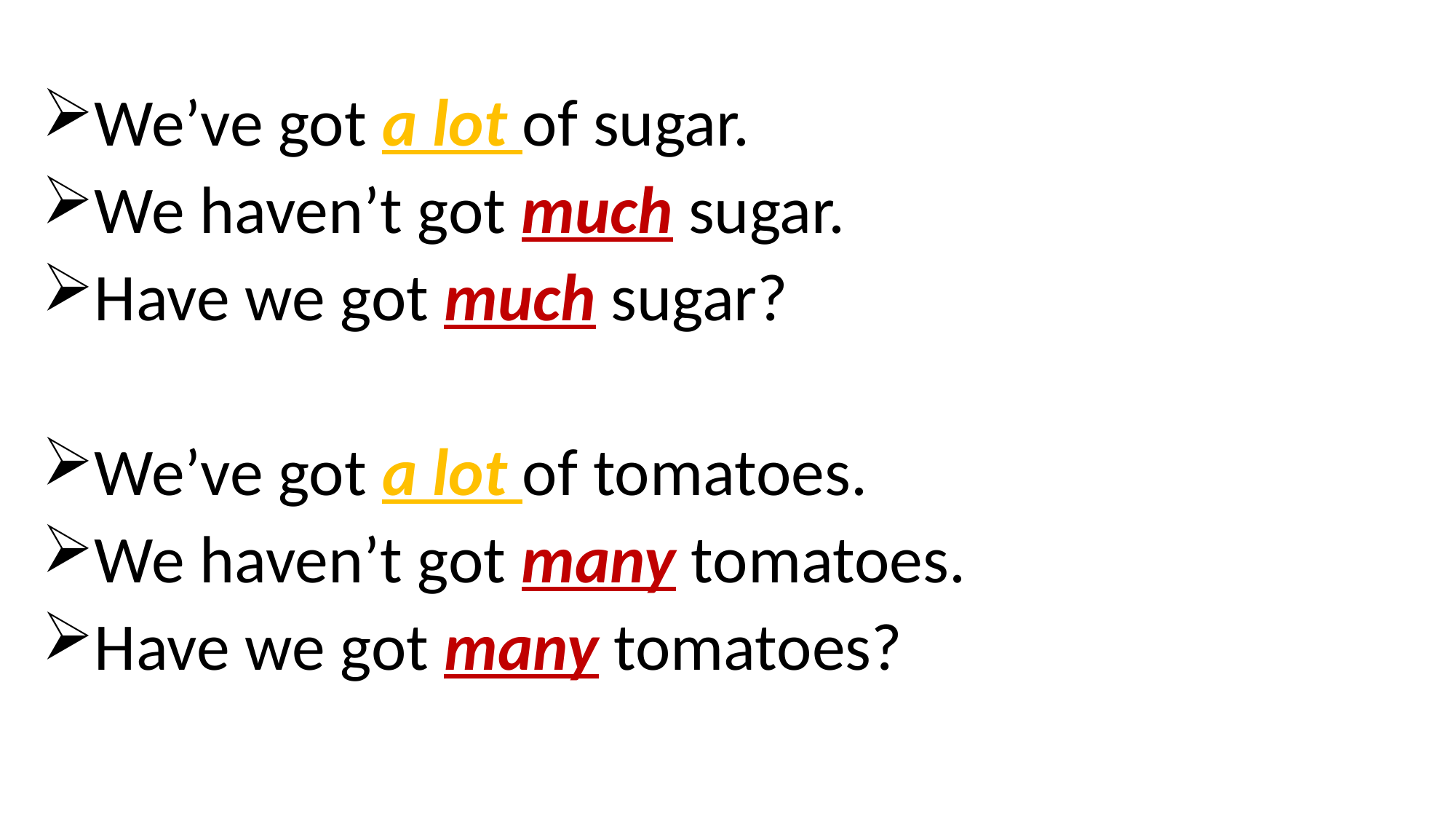

#
We’ve got a lot of sugar.
We haven’t got much sugar.
Have we got much sugar?

We’ve got a lot of tomatoes.
We haven’t got many tomatoes.
Have we got many tomatoes?